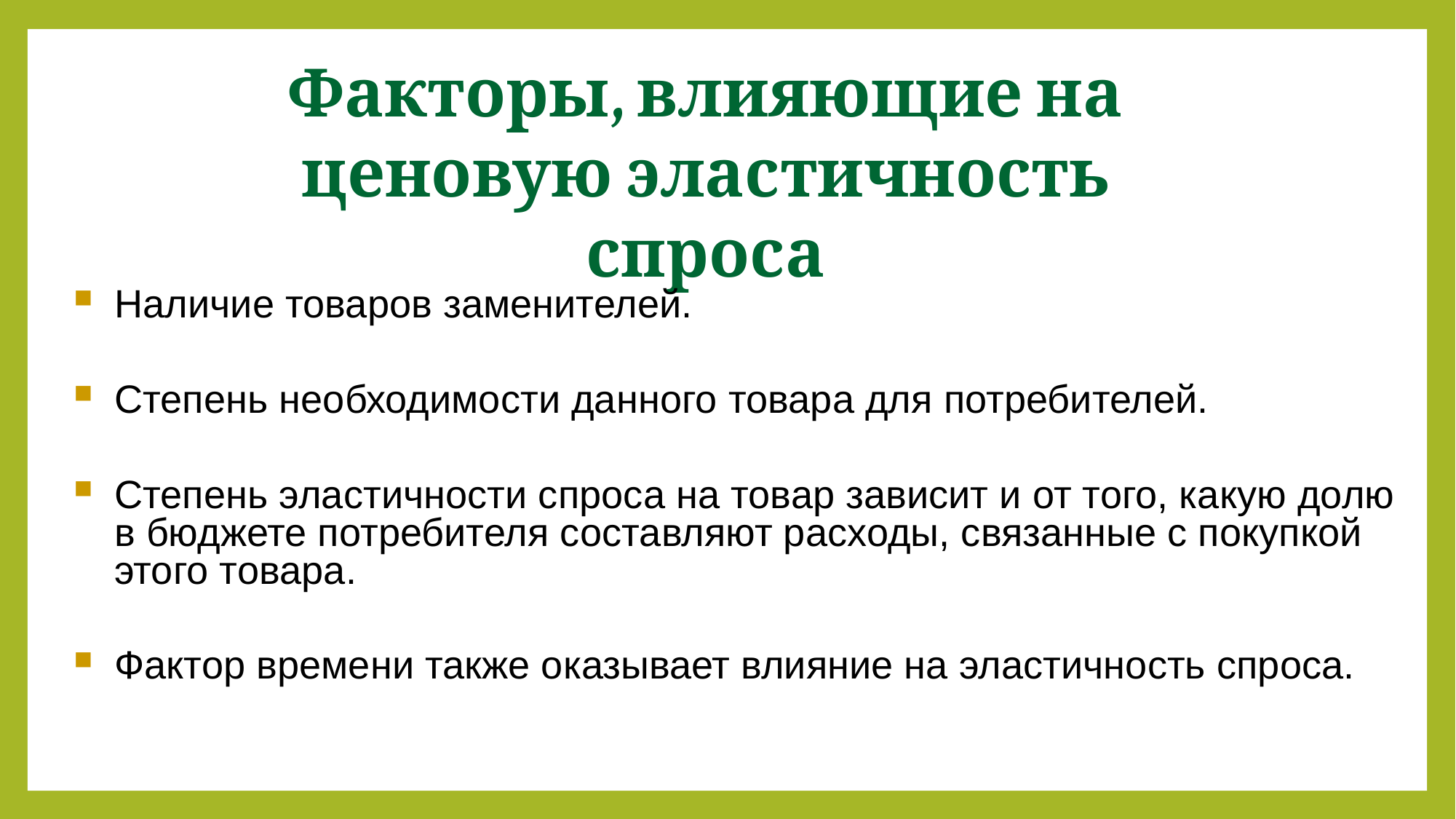

Факторы, влияющие на ценовую эластичность спроса

Наличие товаров заменителей.

Степень необходимости данного товара для потребителей.

Степень эластичности спроса на товар зависит и от того, какую долю в бюджете потребителя составляют расходы, связанные с покупкой этого товара.

Фактор времени также оказывает влияние на эластичность спроса.